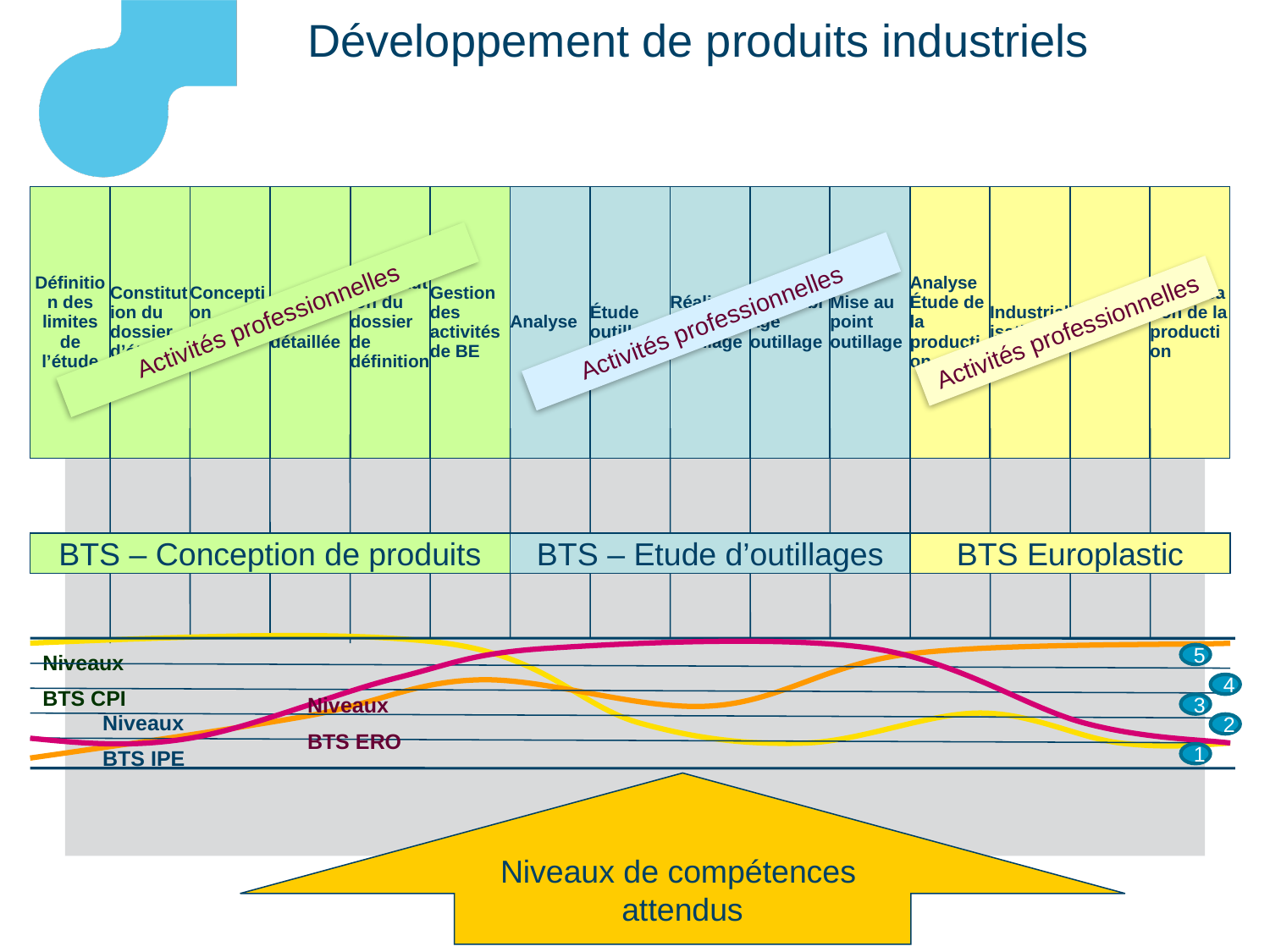

# Développement de produits industriels
| Définition des limites de l’étude | Constitution du dossier d’étude | Conception préliminaire | Conception détaillée | Constitution du dossier de définition | Gestion des activités de BE | Analyse | Étude outillage | Réalisation outillage | Assemblage outillage | Mise au point outillage | Analyse Étude de la production | Industrialisation | Production | Optimisation de la production |
| --- | --- | --- | --- | --- | --- | --- | --- | --- | --- | --- | --- | --- | --- | --- |

Activités professionnelles
Activités professionnelles
Activités professionnelles

BTS – Conception de produits
BTS – Etude d’outillages
BTS Europlastic

Niveaux
BTS CPI

Niveaux
BTS ERO

Niveaux
BTS IPE
5
4
3
2
1
Niveaux de compétences
attendus